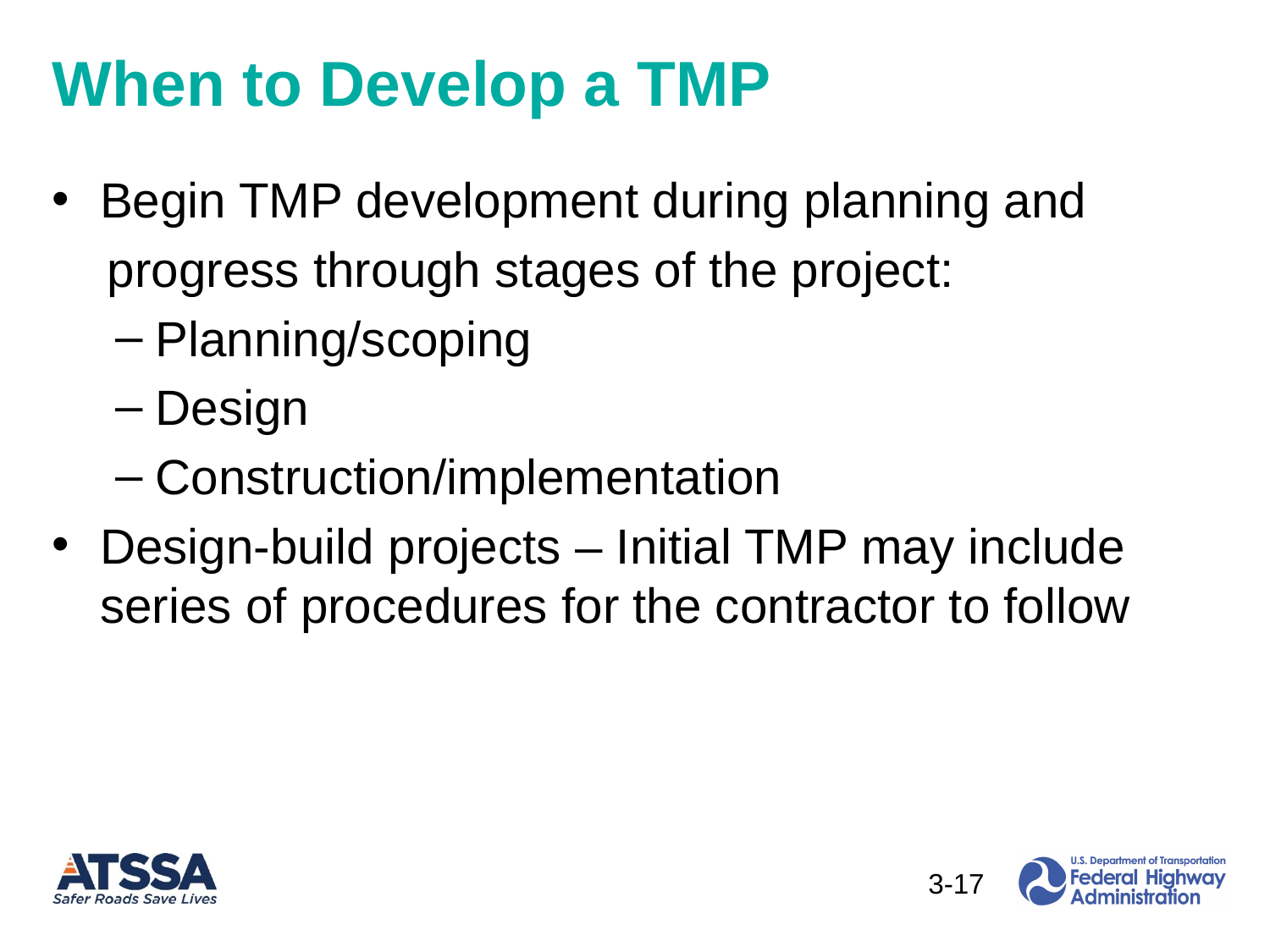

# When to Develop a TMP
Begin TMP development during planning and
    progress through stages of the project:
Planning/scoping
Design
Construction/implementation
Design-build projects – Initial TMP may include series of procedures for the contractor to follow